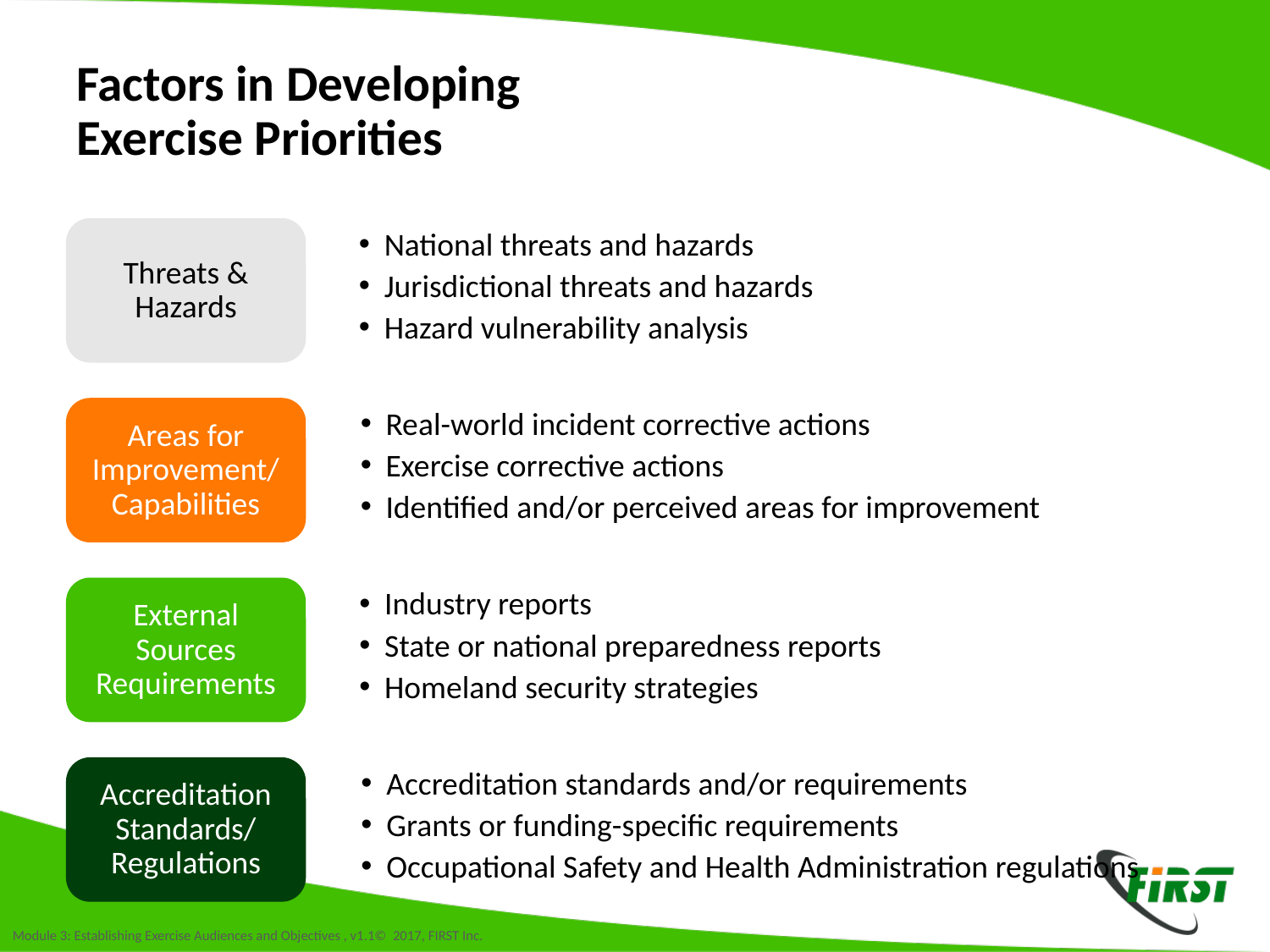

# Factors in Developing Exercise Priorities

National threats and hazards
Jurisdictional threats and hazards
Hazard vulnerability analysis
Threats & Hazards
Real-world incident corrective actions
Exercise corrective actions
Identified and/or perceived areas for improvement
Areas for Improvement/
Capabilities
Industry reports
State or national preparedness reports
Homeland security strategies
External Sources Requirements
Accreditation standards and/or requirements
Grants or funding-specific requirements
Occupational Safety and Health Administration regulations
Accreditation Standards/
Regulations